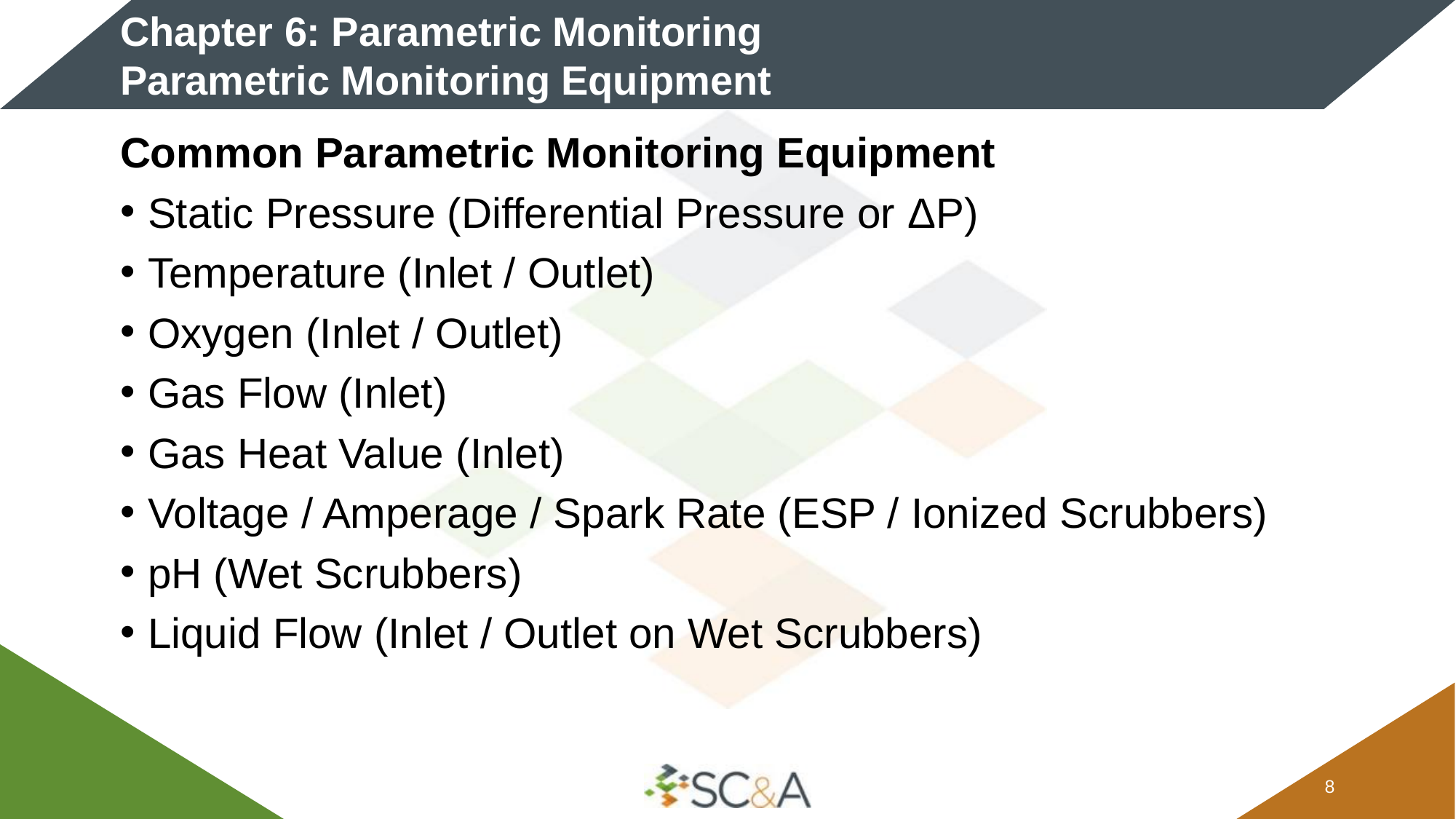

# Chapter 6: Parametric Monitoring Parametric Monitoring Equipment
Common Parametric Monitoring Equipment
Static Pressure (Differential Pressure or ΔP)
Temperature (Inlet / Outlet)
Oxygen (Inlet / Outlet)
Gas Flow (Inlet)
Gas Heat Value (Inlet)
Voltage / Amperage / Spark Rate (ESP / Ionized Scrubbers)
pH (Wet Scrubbers)
Liquid Flow (Inlet / Outlet on Wet Scrubbers)
8